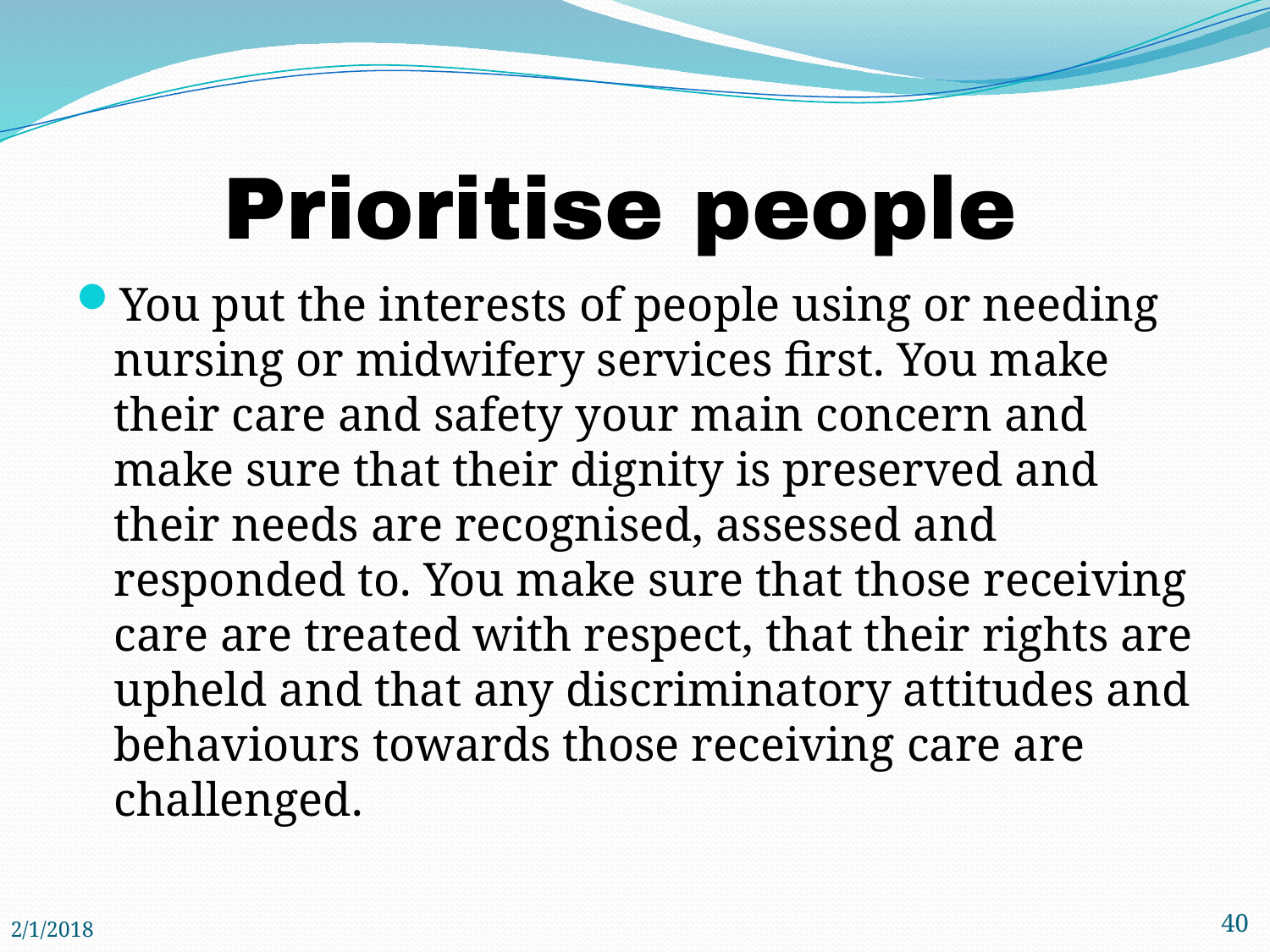

# Prioritise people
You put the interests of people using or needing nursing or midwifery services first. You make their care and safety your main concern and make sure that their dignity is preserved and their needs are recognised, assessed and responded to. You make sure that those receiving care are treated with respect, that their rights are upheld and that any discriminatory attitudes and behaviours towards those receiving care are challenged.

2/1/2018
40